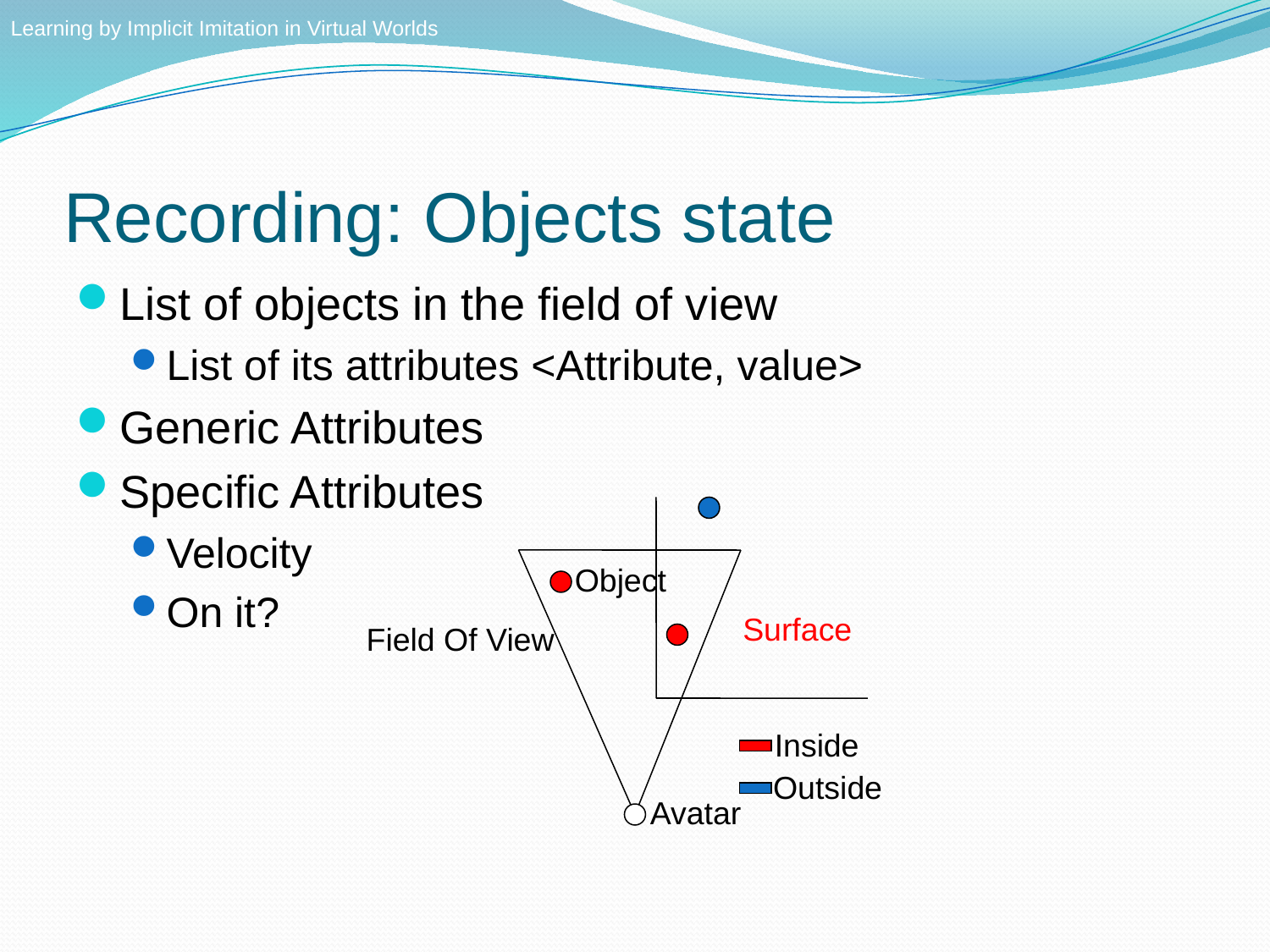

Learning by Implicit Imitation in Virtual Worlds
# Recording: Objects state
List of objects in the field of view
List of its attributes <Attribute, value>
Generic Attributes
Specific Attributes
Velocity
On it?

Object

Surface
Field Of View

Inside

Outside

Avatar